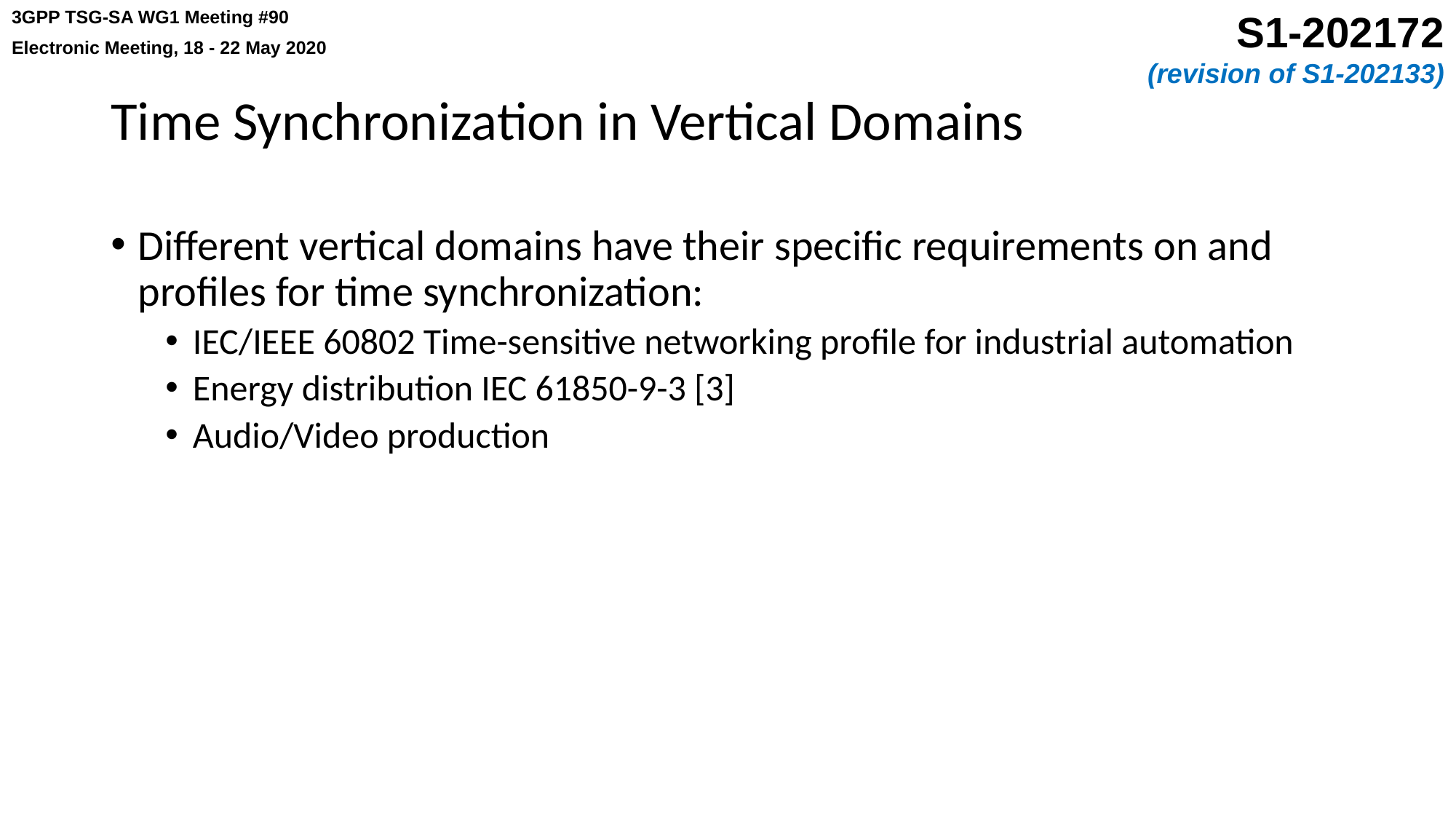

# Time Synchronization in Vertical Domains
Different vertical domains have their specific requirements on and profiles for time synchronization:
IEC/IEEE 60802 Time-sensitive networking profile for industrial automation
Energy distribution IEC 61850-9-3 [3]
Audio/Video production